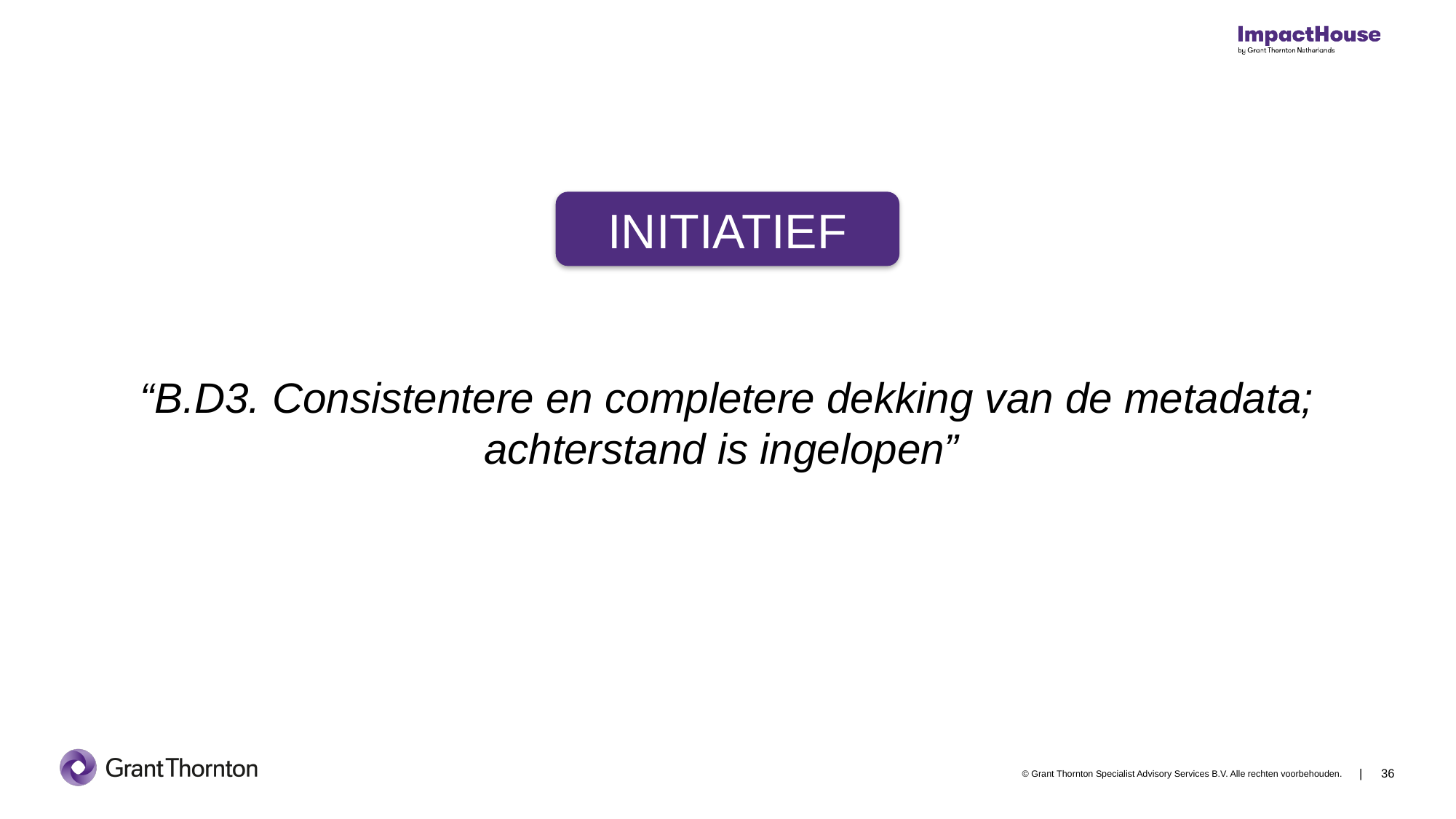

INITIATIEF
“B.D3. Consistentere en completere dekking van de metadata; achterstand is ingelopen”
36
36